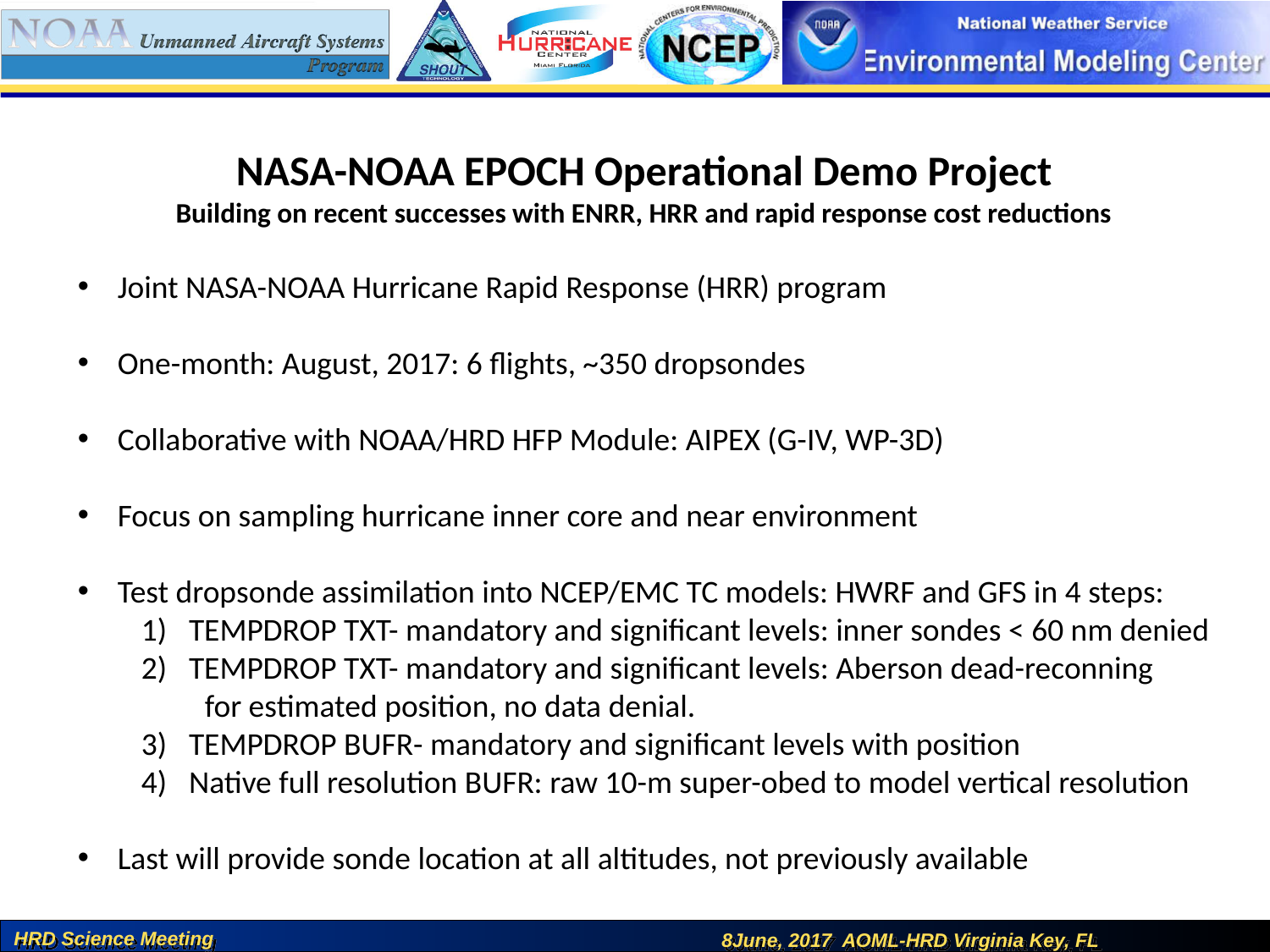

NASA-NOAA EPOCH Operational Demo Project
Building on recent successes with ENRR, HRR and rapid response cost reductions

Joint NASA-NOAA Hurricane Rapid Response (HRR) program

One-month: August, 2017: 6 flights, ~350 dropsondes

Collaborative with NOAA/HRD HFP Module: AIPEX (G-IV, WP-3D)

Focus on sampling hurricane inner core and near environment

Test dropsonde assimilation into NCEP/EMC TC models: HWRF and GFS in 4 steps:
TEMPDROP TXT- mandatory and significant levels: inner sondes < 60 nm denied
TEMPDROP TXT- mandatory and significant levels: Aberson dead-reconning
for estimated position, no data denial.
TEMPDROP BUFR- mandatory and significant levels with position
Native full resolution BUFR: raw 10-m super-obed to model vertical resolution

Last will provide sonde location at all altitudes, not previously available